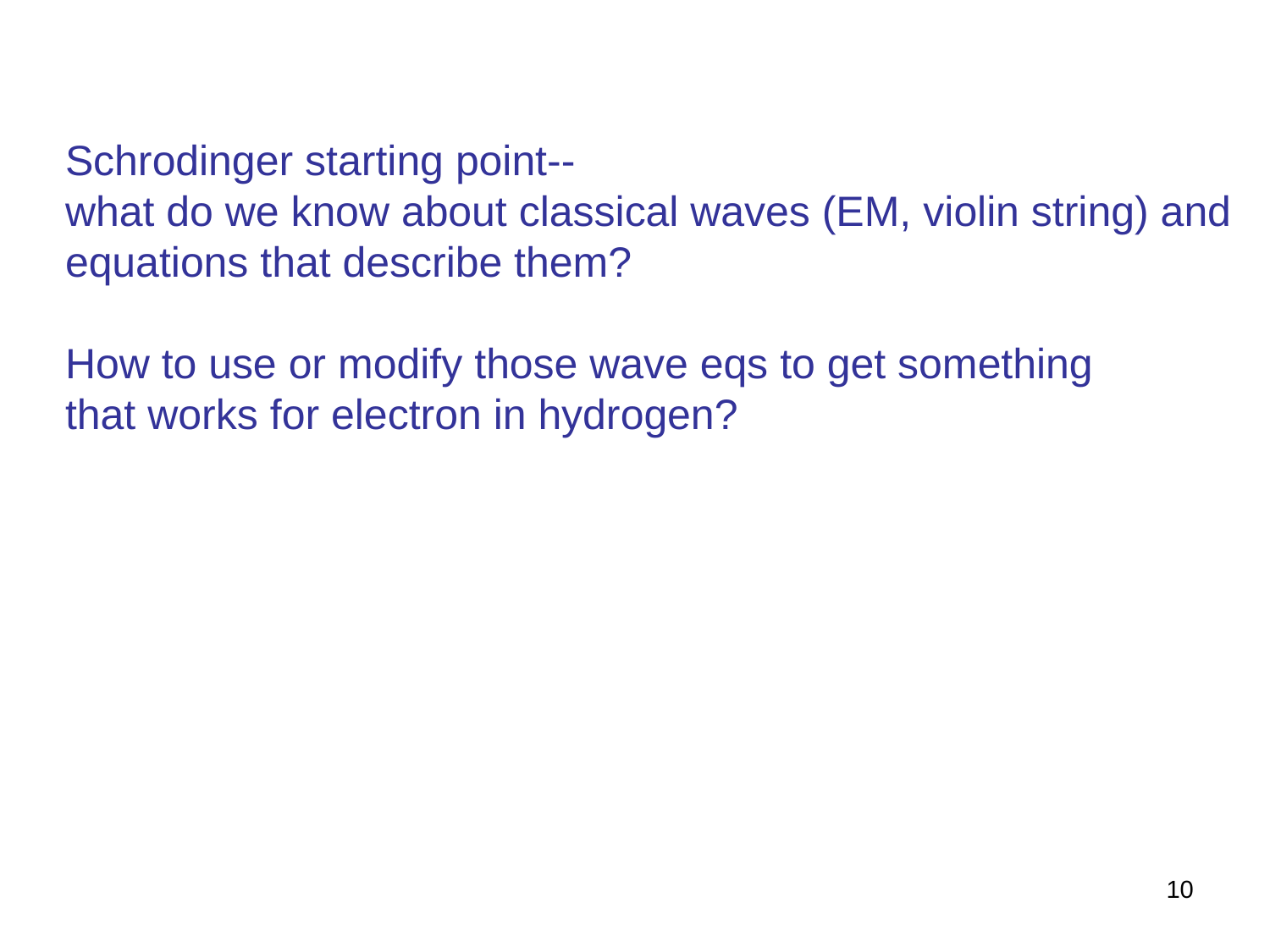

Schrodinger starting point--
what do we know about classical waves (EM, violin string) and equations that describe them?

How to use or modify those wave eqs to get something
that works for electron in hydrogen?
10